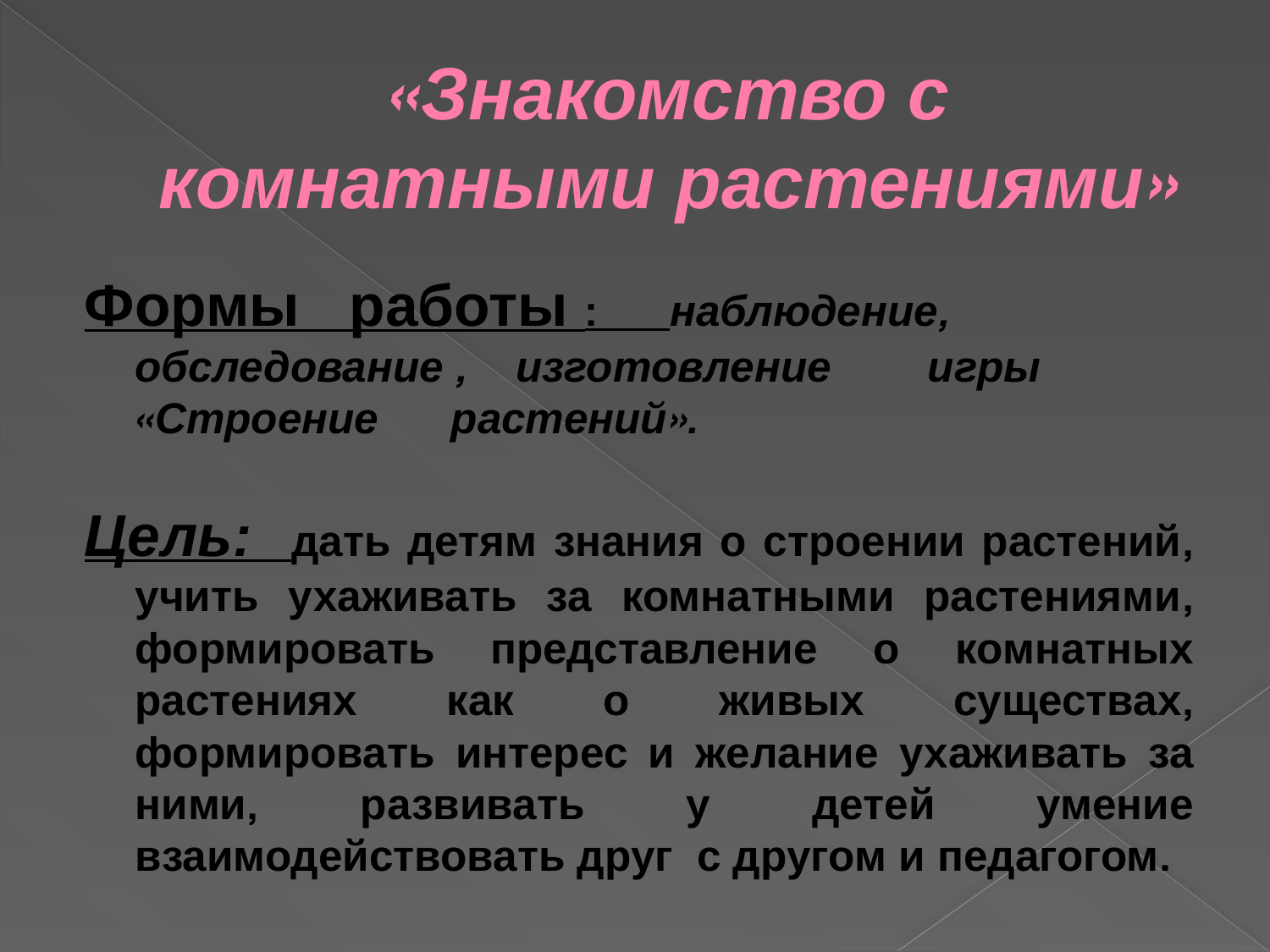

# «Знакомство с комнатными растениями»
Формы   работы :      наблюдение, обследование ,    изготовление        игры       «Строение      растений».

Цель:  дать детям знания о строении растений, учить ухаживать за комнатными растениями, формировать представление о комнатных растениях как о живых существах, формировать интерес и желание ухаживать за ними, развивать у детей умение взаимодействовать друг  с другом и педагогом.